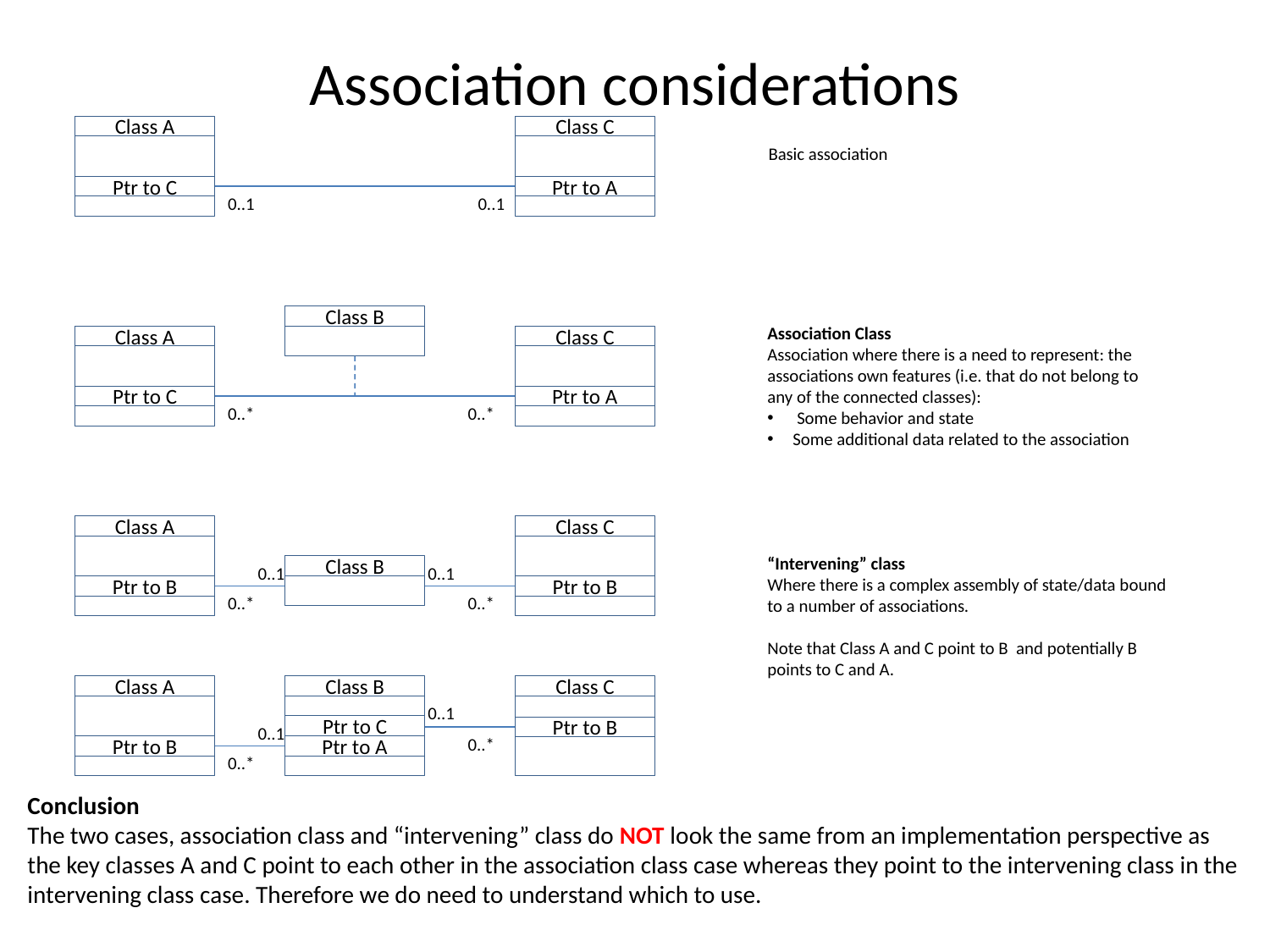

# Association considerations
Class A
Class C

Basic association
Ptr to C
Ptr to A
0..1
0..1
Class B
Association Class
Association where there is a need to represent: the associations own features (i.e. that do not belong to any of the connected classes):
 Some behavior and state
Some additional data related to the association
Class A

Class C

Ptr to C
Ptr to A
0..*
0..*
Class A
Class C

“Intervening” class
Where there is a complex assembly of state/data bound to a number of associations.

Note that Class A and C point to B  and potentially B points to C and A.
0..1
Class B
0..1
Ptr to B

Ptr to B
0..*
0..*
Class A
Class B
Class C

0..1

0..1
Ptr to C
Ptr to B
0..*
Ptr to B
Ptr to A
0..*
Conclusion
The two cases, association class and “intervening” class do NOT look the same from an implementation perspective as the key classes A and C point to each other in the association class case whereas they point to the intervening class in the intervening class case. Therefore we do need to understand which to use.